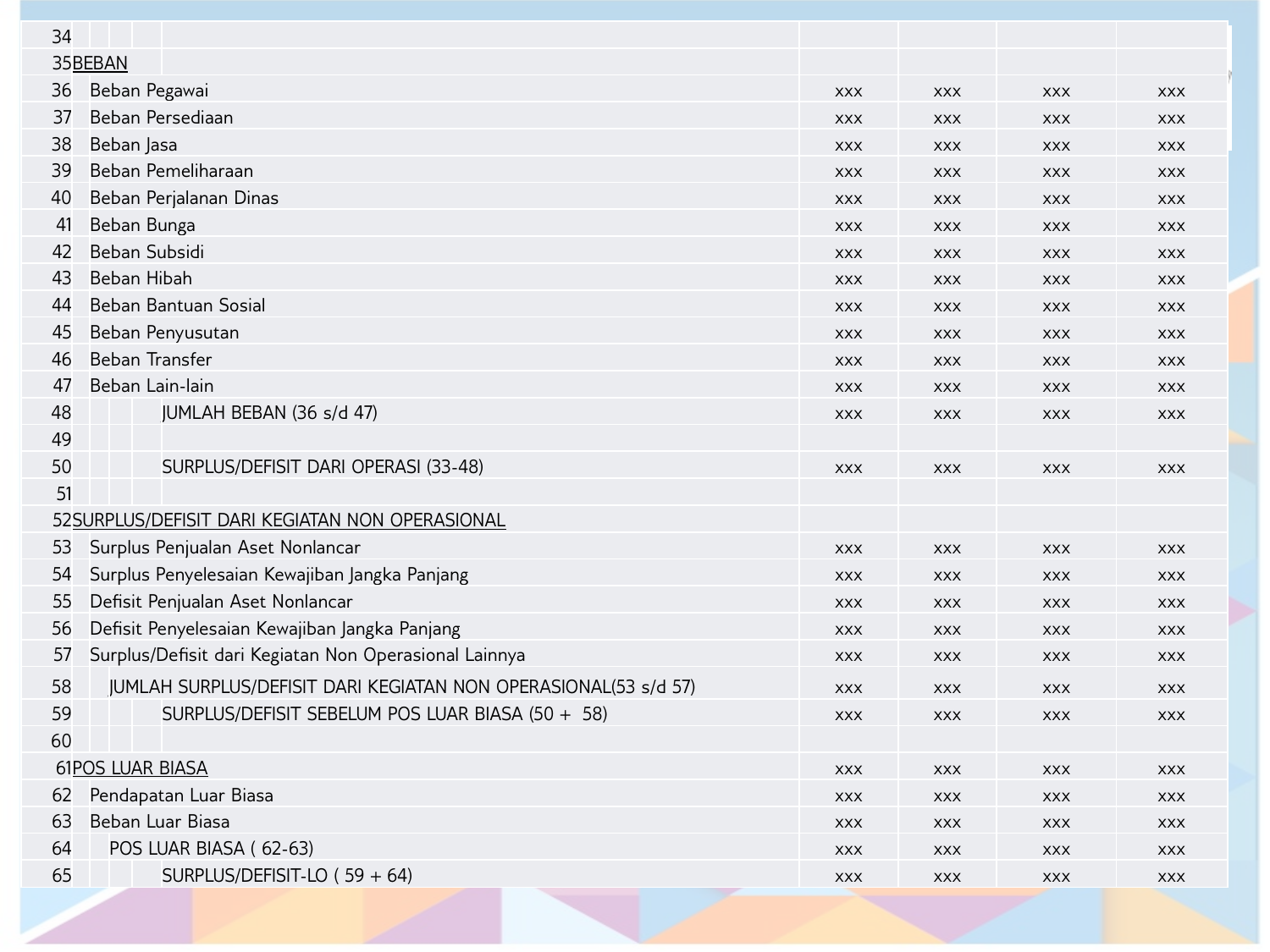

| 34 |  |  |  |  |  |  |  |  |  |
| --- | --- | --- | --- | --- | --- | --- | --- | --- | --- |
| 35 | BEBAN |  |  |  |  |  |  |  |  |
| 36 |  | Beban Pegawai |  |  |  | xxx | xxx | xxx | xxx |
| 37 |  | Beban Persediaan |  |  |  | xxx | xxx | xxx | xxx |
| 38 |  | Beban Jasa |  |  |  | xxx | xxx | xxx | xxx |
| 39 |  | Beban Pemeliharaan |  |  |  | xxx | xxx | xxx | xxx |
| 40 |  | Beban Perjalanan Dinas |  |  |  | xxx | xxx | xxx | xxx |
| 41 |  | Beban Bunga |  |  |  | xxx | xxx | xxx | xxx |
| 42 |  | Beban Subsidi |  |  |  | xxx | xxx | xxx | xxx |
| 43 |  | Beban Hibah |  |  |  | xxx | xxx | xxx | xxx |
| 44 |  | Beban Bantuan Sosial |  |  |  | xxx | xxx | xxx | xxx |
| 45 |  | Beban Penyusutan |  |  |  | xxx | xxx | xxx | xxx |
| 46 |  | Beban Transfer |  |  |  | xxx | xxx | xxx | xxx |
| 47 |  | Beban Lain-lain |  |  |  | xxx | xxx | xxx | xxx |
| 48 |  |  |  |  | JUMLAH BEBAN (36 s/d 47) | xxx | xxx | xxx | xxx |
| 49 |  |  |  |  |  |  |  |  |  |
| 50 |  |  |  |  | SURPLUS/DEFISIT DARI OPERASI (33-48) | xxx | xxx | xxx | xxx |
| 51 |  |  |  |  |  |  |  |  |  |
| 52 | SURPLUS/DEFISIT DARI KEGIATAN NON OPERASIONAL |  |  |  |  |  |  |  |  |
| 53 |  | Surplus Penjualan Aset Nonlancar |  |  |  | xxx | xxx | xxx | xxx |
| 54 |  | Surplus Penyelesaian Kewajiban Jangka Panjang |  |  |  | xxx | xxx | xxx | xxx |
| 55 |  | Defisit Penjualan Aset Nonlancar |  |  |  | xxx | xxx | xxx | xxx |
| 56 |  | Defisit Penyelesaian Kewajiban Jangka Panjang |  |  |  | xxx | xxx | xxx | xxx |
| 57 |  | Surplus/Defisit dari Kegiatan Non Operasional Lainnya |  |  |  | xxx | xxx | xxx | xxx |
| 58 |  |  | JUMLAH SURPLUS/DEFISIT DARI KEGIATAN NON OPERASIONAL(53 s/d 57) |  |  | xxx | xxx | xxx | xxx |
| 59 |  |  |  |  | SURPLUS/DEFISIT SEBELUM POS LUAR BIASA (50 + 58) | xxx | xxx | xxx | xxx |
| 60 |  |  |  |  |  |  |  |  |  |
| 61 | POS LUAR BIASA |  |  |  |  | xxx | xxx | xxx | xxx |
| 62 |  | Pendapatan Luar Biasa |  |  |  | xxx | xxx | xxx | xxx |
| 63 |  | Beban Luar Biasa |  |  |  | xxx | xxx | xxx | xxx |
| 64 |  |  | POS LUAR BIASA ( 62-63) |  |  | xxx | xxx | xxx | xxx |
| 65 |  |  |  |  | SURPLUS/DEFISIT-LO ( 59 + 64) | xxx | xxx | xxx | xxx |